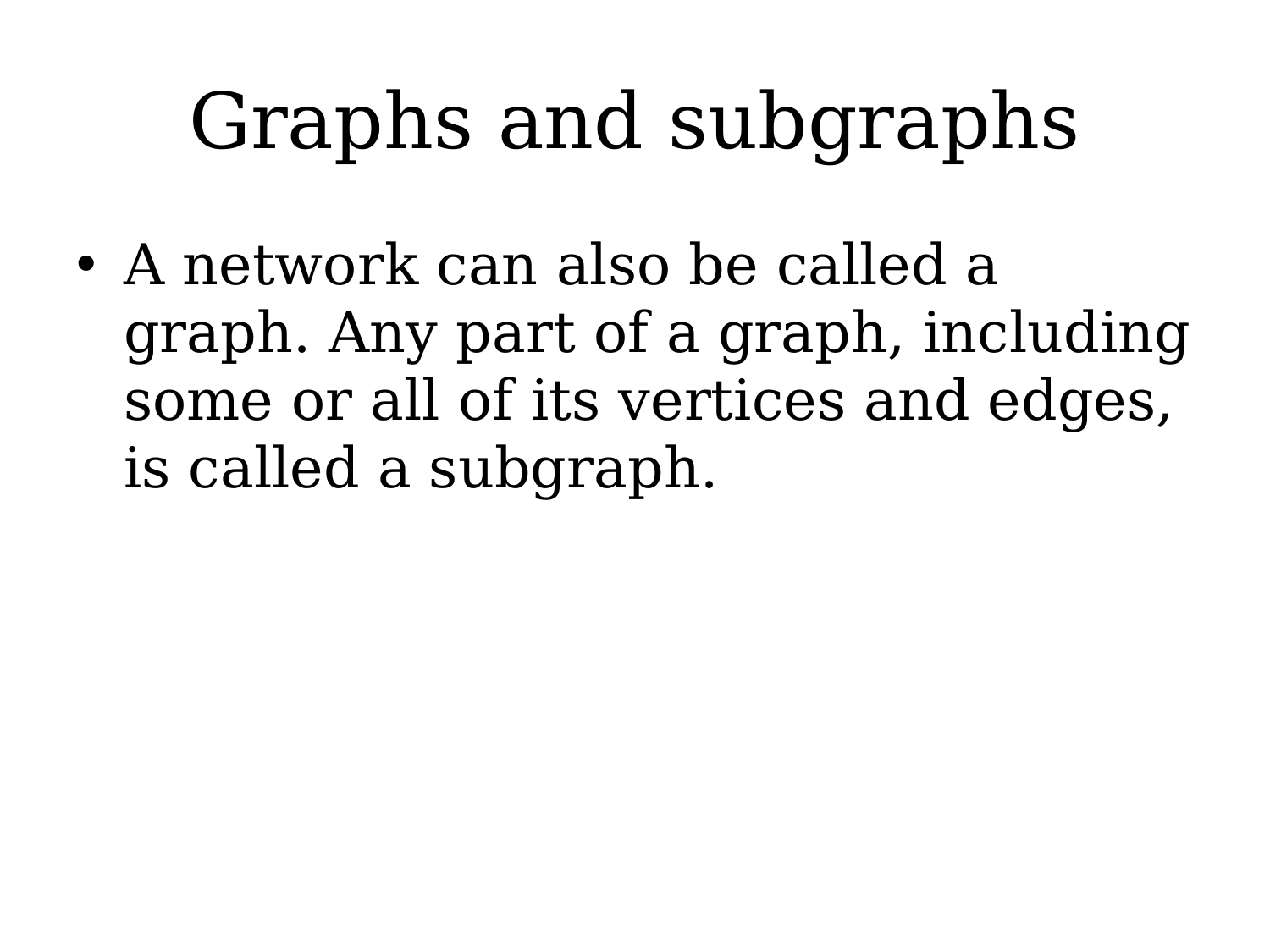

# Graphs and subgraphs
A network can also be called a graph. Any part of a graph, including some or all of its vertices and edges, is called a subgraph.